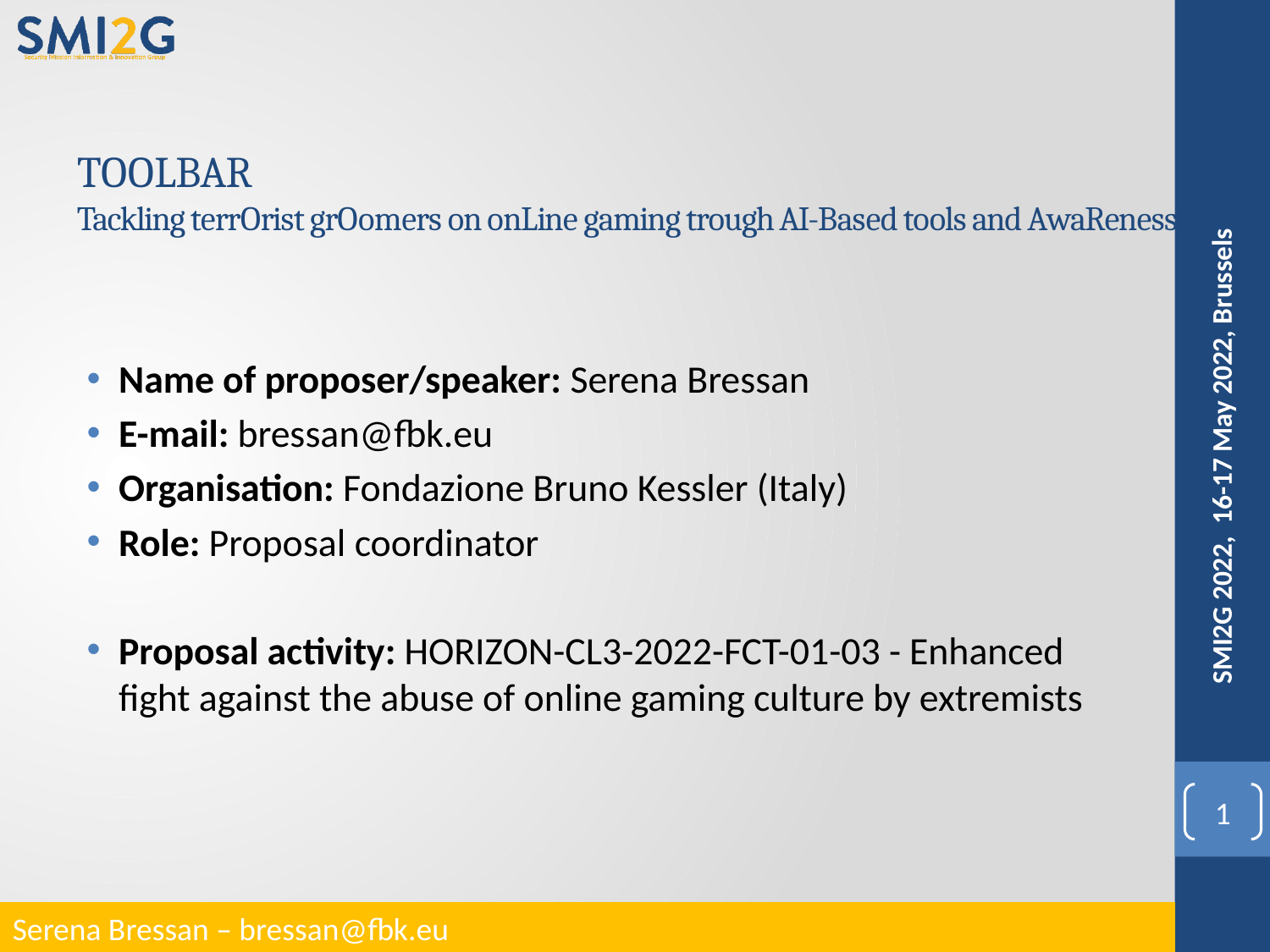

# TOOLBAR Tackling terrOrist grOomers on onLine gaming trough AI-Based tools and AwaReness
Name of proposer/speaker: Serena Bressan
E-mail: bressan@fbk.eu
Organisation: Fondazione Bruno Kessler (Italy)
Role: Proposal coordinator

Proposal activity: HORIZON-CL3-2022-FCT-01-03 - Enhanced fight against the abuse of online gaming culture by extremists
SMI2G 2022,  16-17 May 2022, Brussels
1
Serena Bressan – bressan@fbk.eu